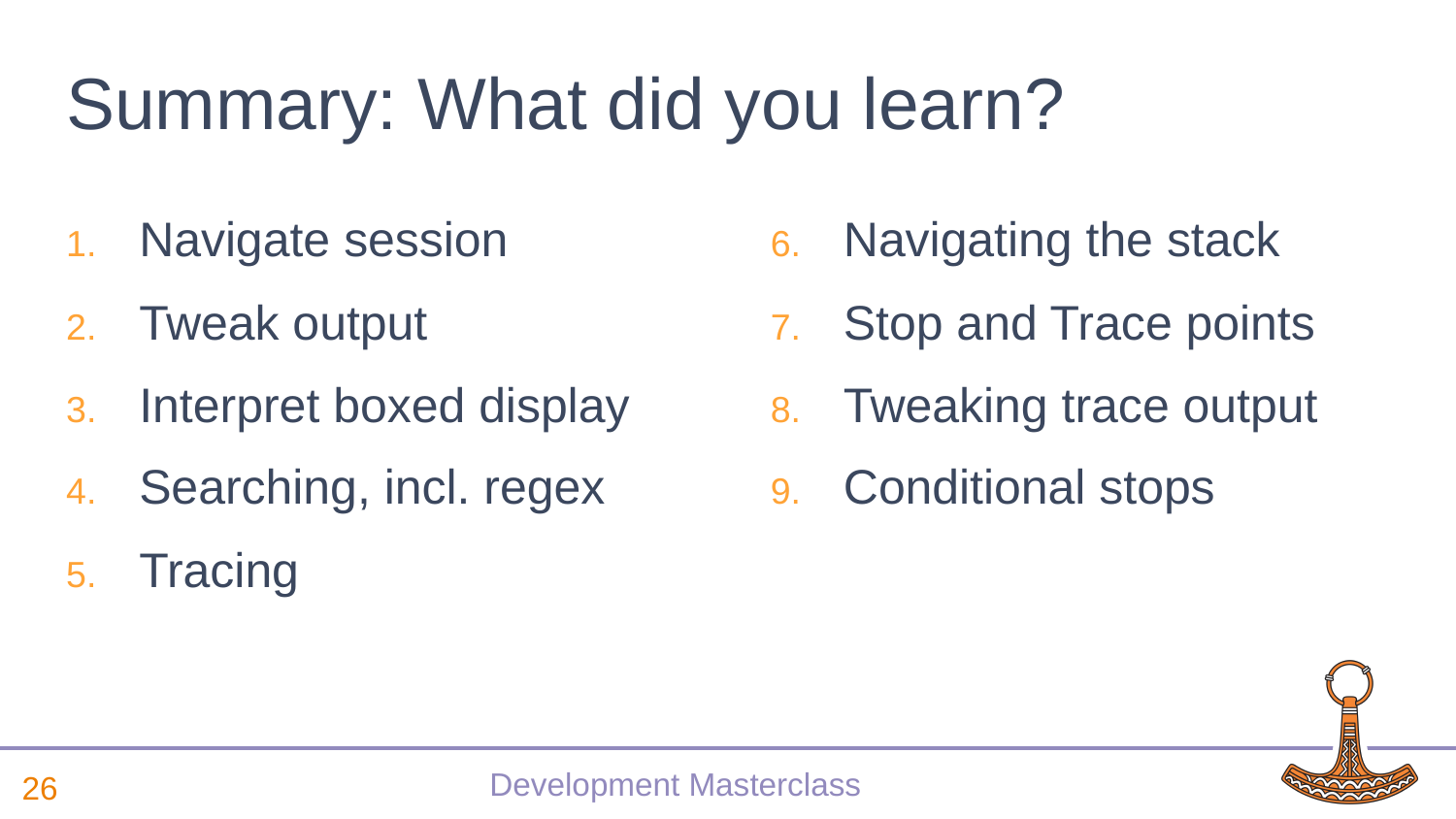

# Summary: What did you learn?
Navigate session
Tweak output
Interpret boxed display
Searching, incl. regex
Tracing
Navigating the stack
Stop and Trace points
Tweaking trace output
Conditional stops